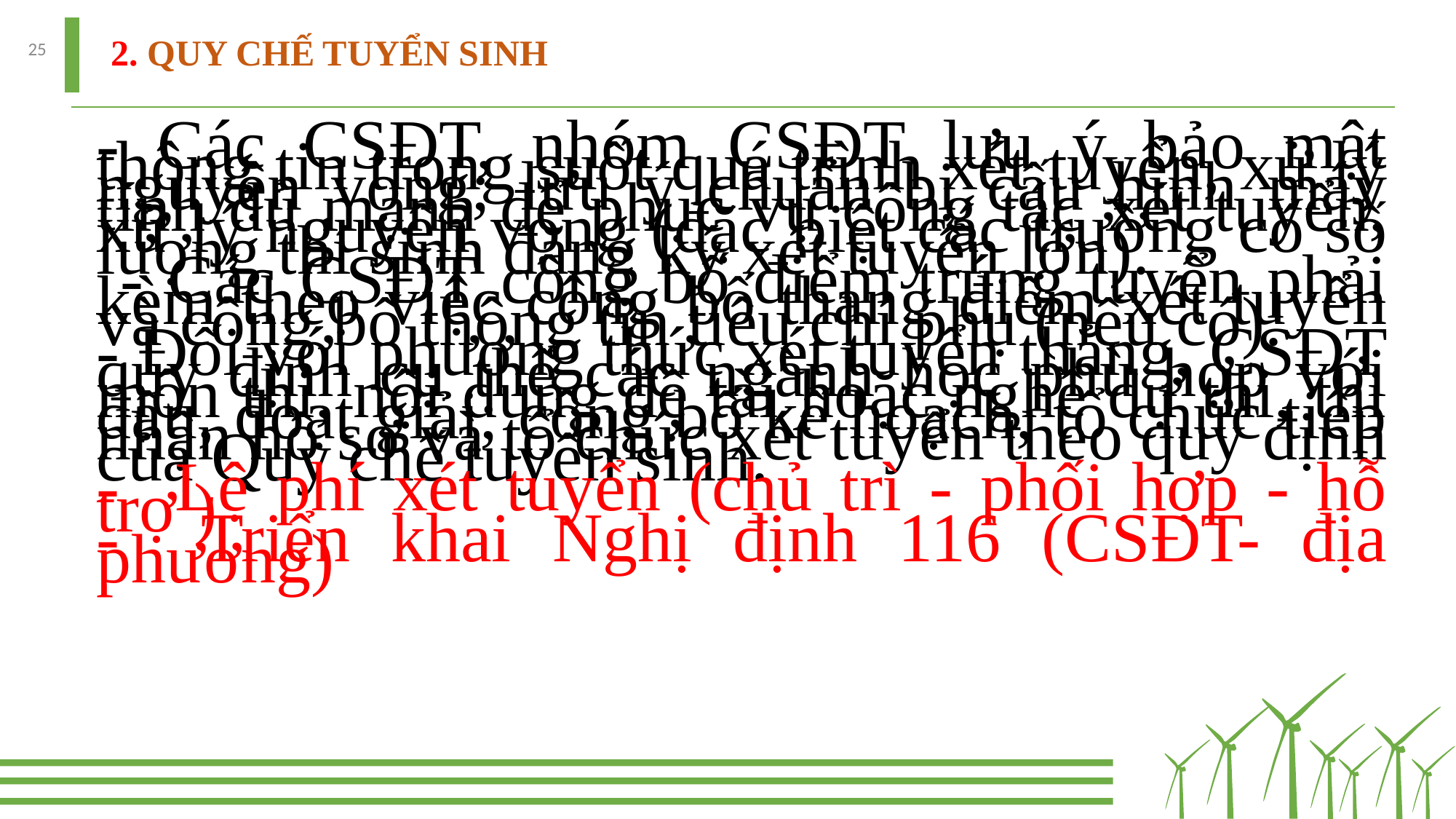

# 2. QUY CHẾ TUYỂN SINH
25
- Các CSĐT, nhóm CSĐT lưu ý bảo mật thông tin trong suốt quá trình xét tuyển, xử lý nguyện vọng; lưu ý chuẩn bị cấu hình máy tính đủ mạnh để phục vụ công tác xét tuyển, xử lý nguyện vọng (đặc biệt các trường có số lượng thí sinh đăng ký xét tuyển lớn).
 - Các CSĐT công bố điểm trúng tuyển phải kèm theo việc công bố thang điểm xét tuyển và công bố thông tin tiêu chí phụ (nếu có).
- Đối với phương thức xét tuyển thẳng, CSĐT quy định cụ thể các ngành học phù hợp với môn thi, nội dung đề tài hoặc nghề dự thi, thi đấu, đoạt giải; công bố kế hoạch, tổ chức tiếp nhận hồ sơ và tổ chức xét tuyển theo quy định của Quy chế tuyển sinh.
-  Lệ phí xét tuyển (chủ trì - phối hợp - hỗ trợ )
-  Triển khai Nghị định 116 (CSĐT- địa phương)